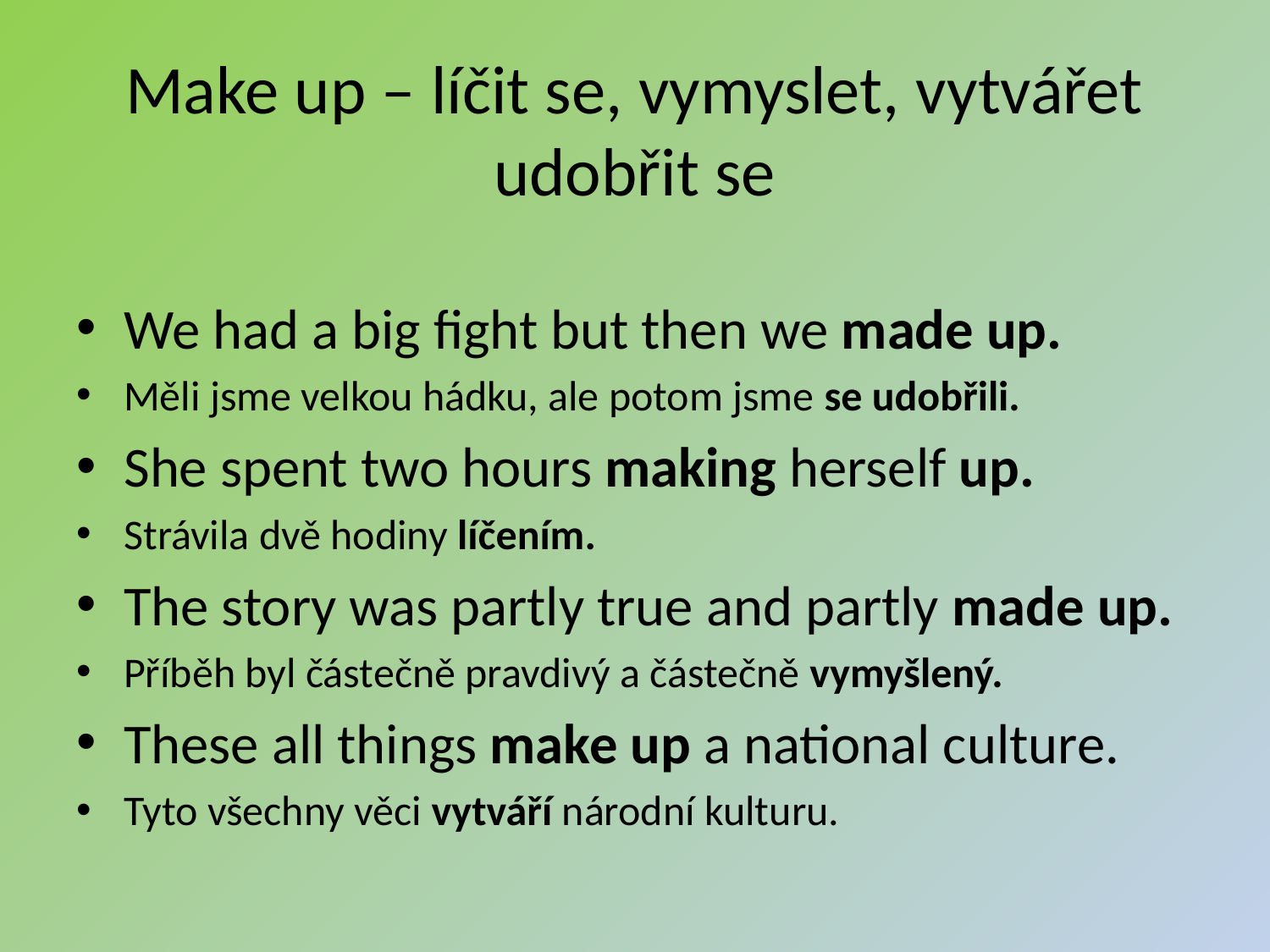

# Make up – líčit se, vymyslet, vytvářet udobřit se
We had a big fight but then we made up.
Měli jsme velkou hádku, ale potom jsme se udobřili.
She spent two hours making herself up.
Strávila dvě hodiny líčením.
The story was partly true and partly made up.
Příběh byl částečně pravdivý a částečně vymyšlený.
These all things make up a national culture.
Tyto všechny věci vytváří národní kulturu.